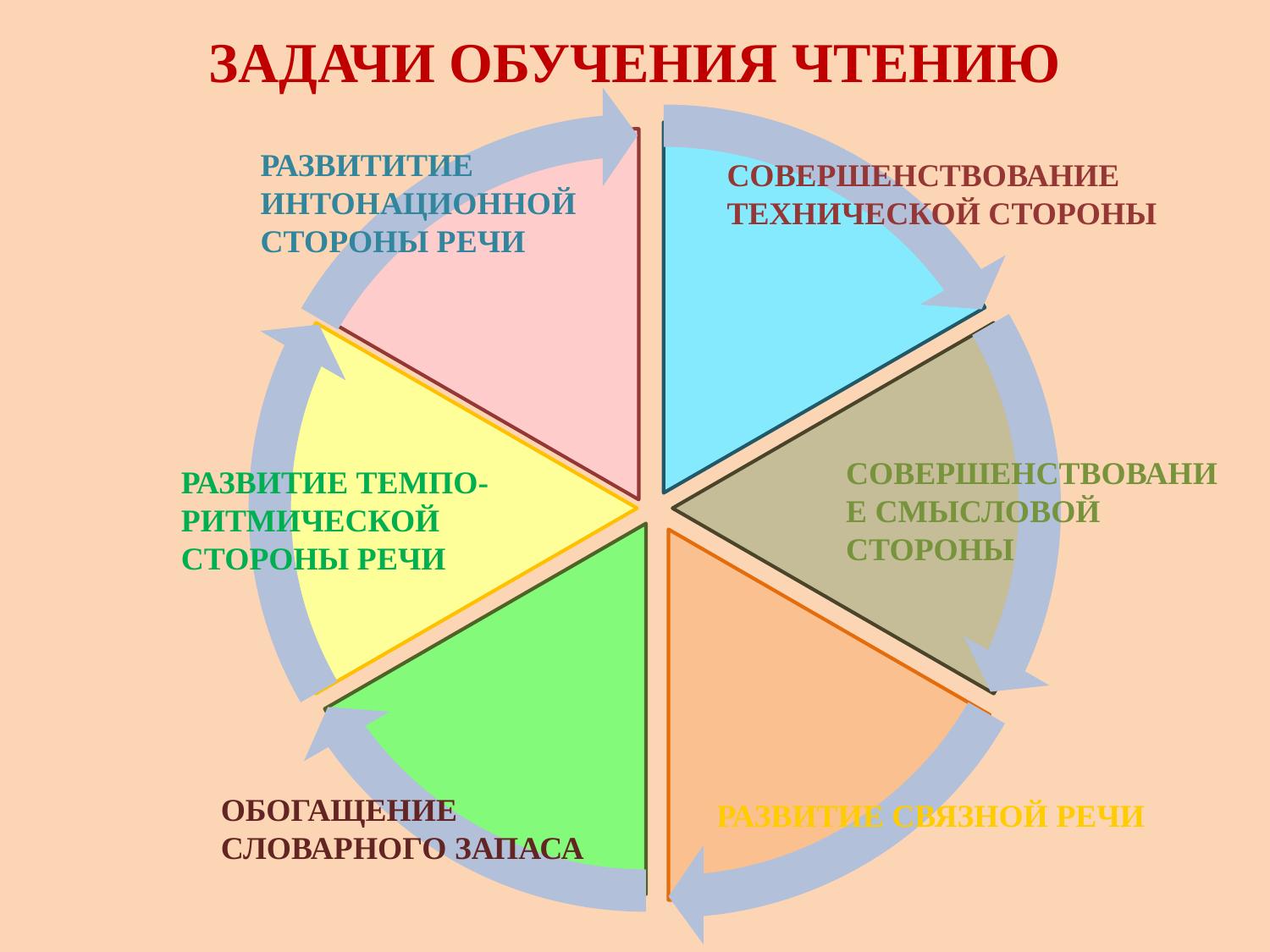

ЗАДАЧИ ОБУЧЕНИЯ ЧТЕНИЮ

РАЗВИТИТИЕ ИНТОНАЦИОННОЙ СТОРОНЫ РЕЧИ
СОВЕРШЕНСТВОВАНИЕ ТЕХНИЧЕСКОЙ СТОРОНЫ
СОВЕРШЕНСТВОВАНИЕ СМЫСЛОВОЙ СТОРОНЫ
РАЗВИТИЕ ТЕМПО- РИТМИЧЕСКОЙ СТОРОНЫ РЕЧИ

РАЗВИТИЕ СВЯЗНОЙ РЕЧИ
ОБОГАЩЕНИЕ СЛОВАРНОГО ЗАПАСА